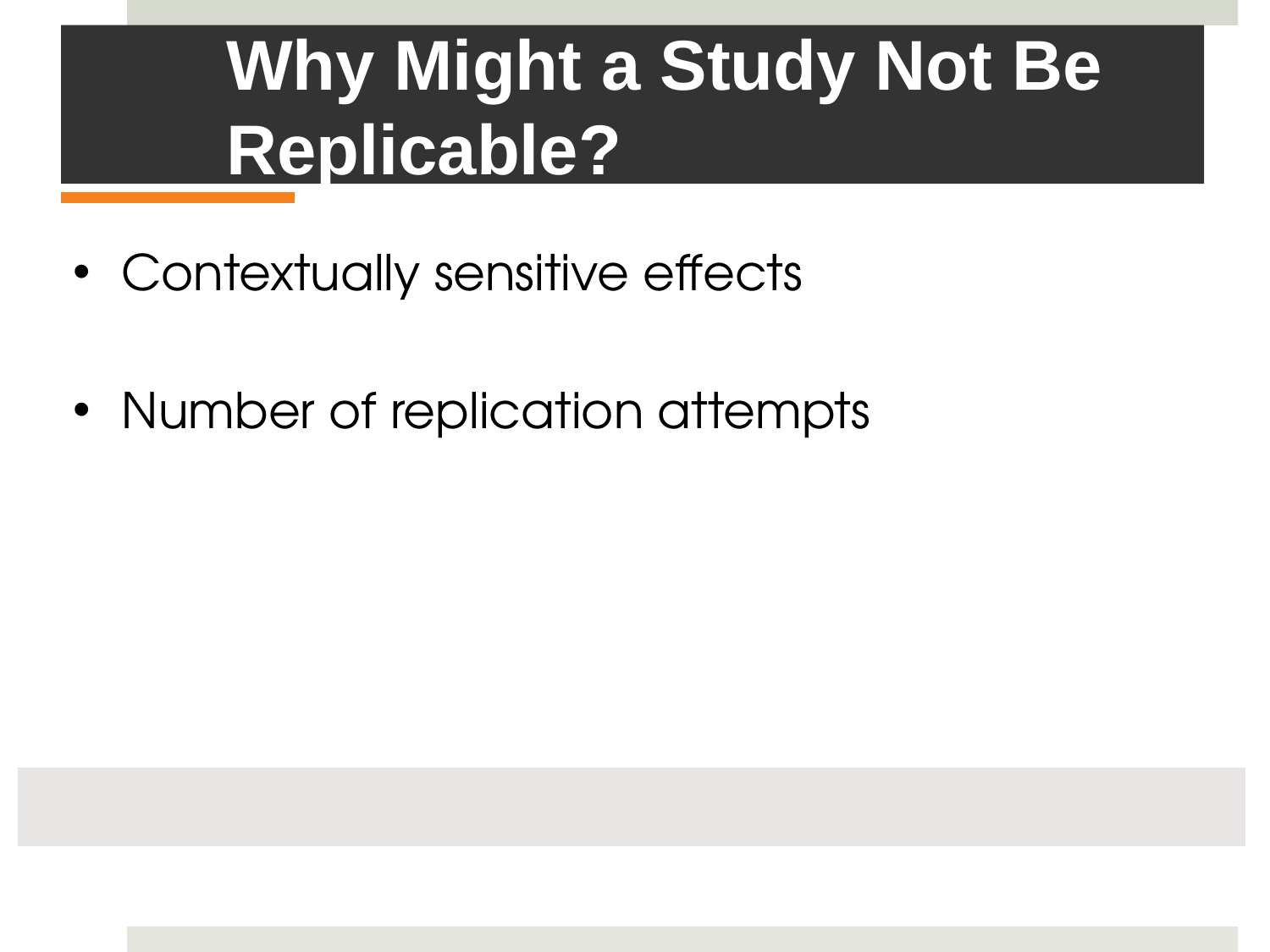

# Why Might a Study Not Be Replicable?
Contextually sensitive effects

Number of replication attempts